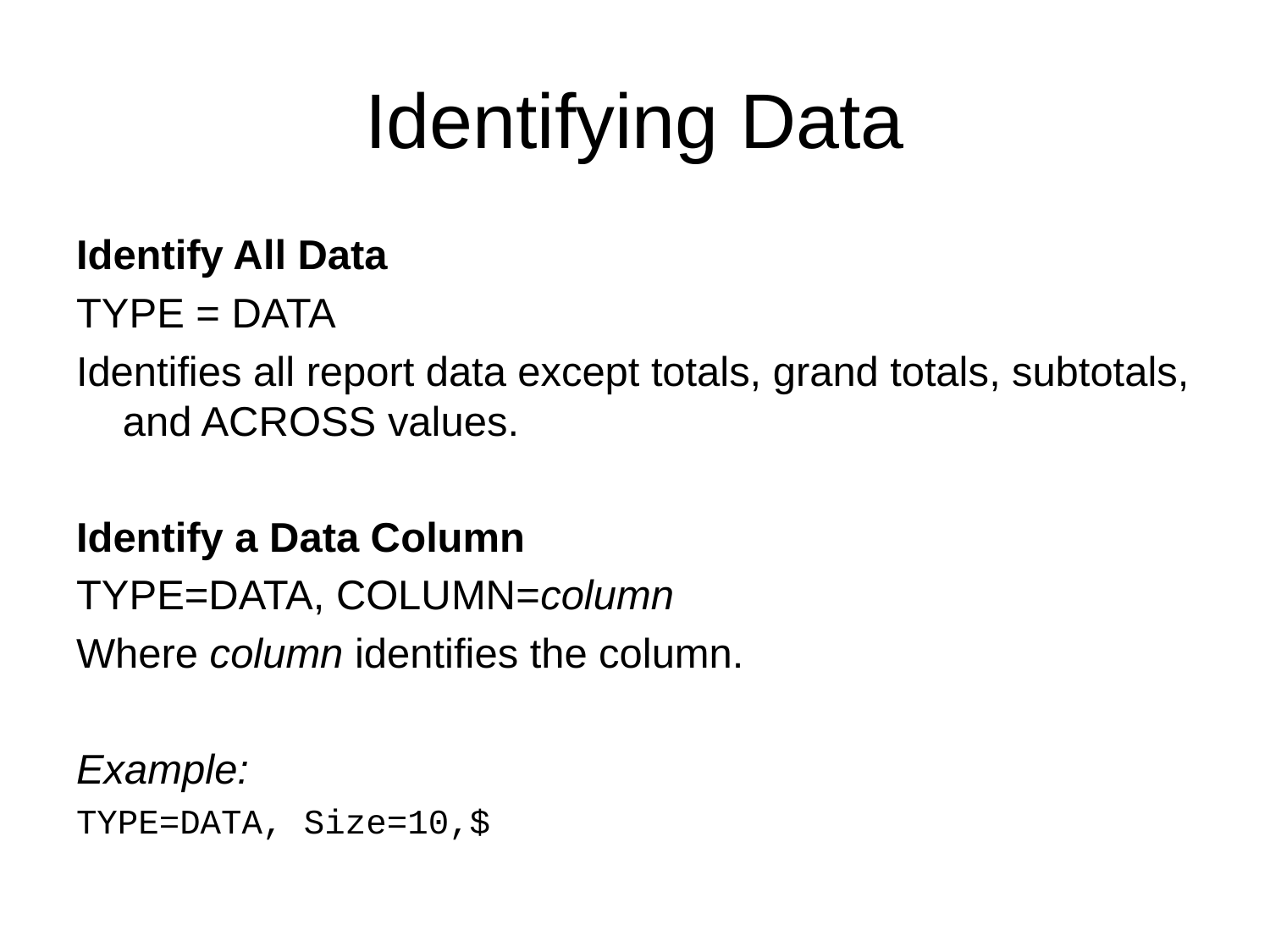

# Identifying Data
Identify All Data
TYPE = DATA
Identifies all report data except totals, grand totals, subtotals, and ACROSS values.

Identify a Data Column
TYPE=DATA, COLUMN=column
Where column identifies the column.

Example:
TYPE=DATA, Size=10,$